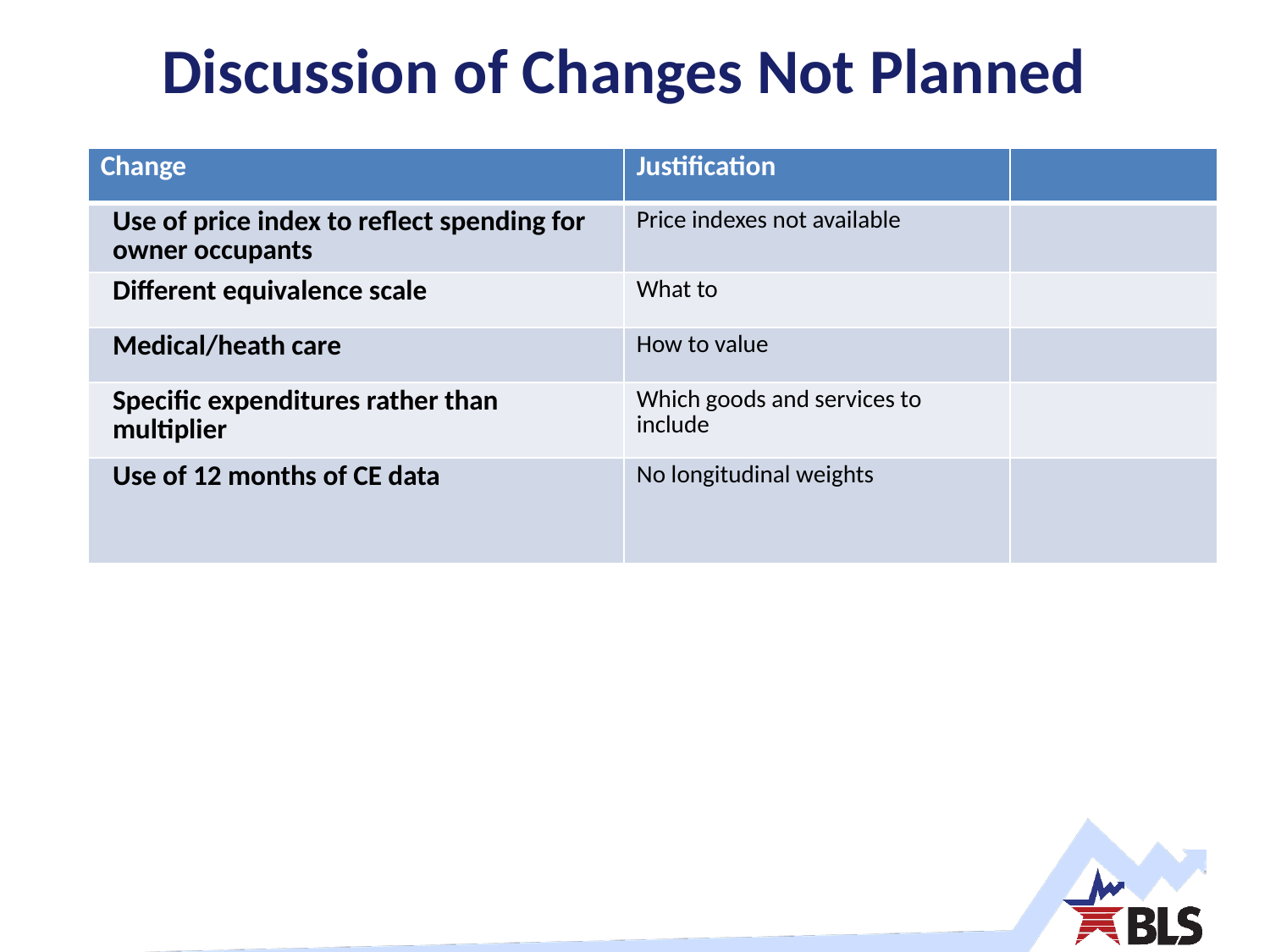

# Discussion of Changes Not Planned
| Change | Justification |  |
| --- | --- | --- |
| Use of price index to reflect spending for owner occupants | Price indexes not available |  |
| Different equivalence scale | What to |  |
| Medical/heath care | How to value |  |
| Specific expenditures rather than multiplier | Which goods and services to include |  |
| Use of 12 months of CE data | No longitudinal weights |  |
22  — U.S. BUREAU OF LABOR STATISTICS • bls.gov